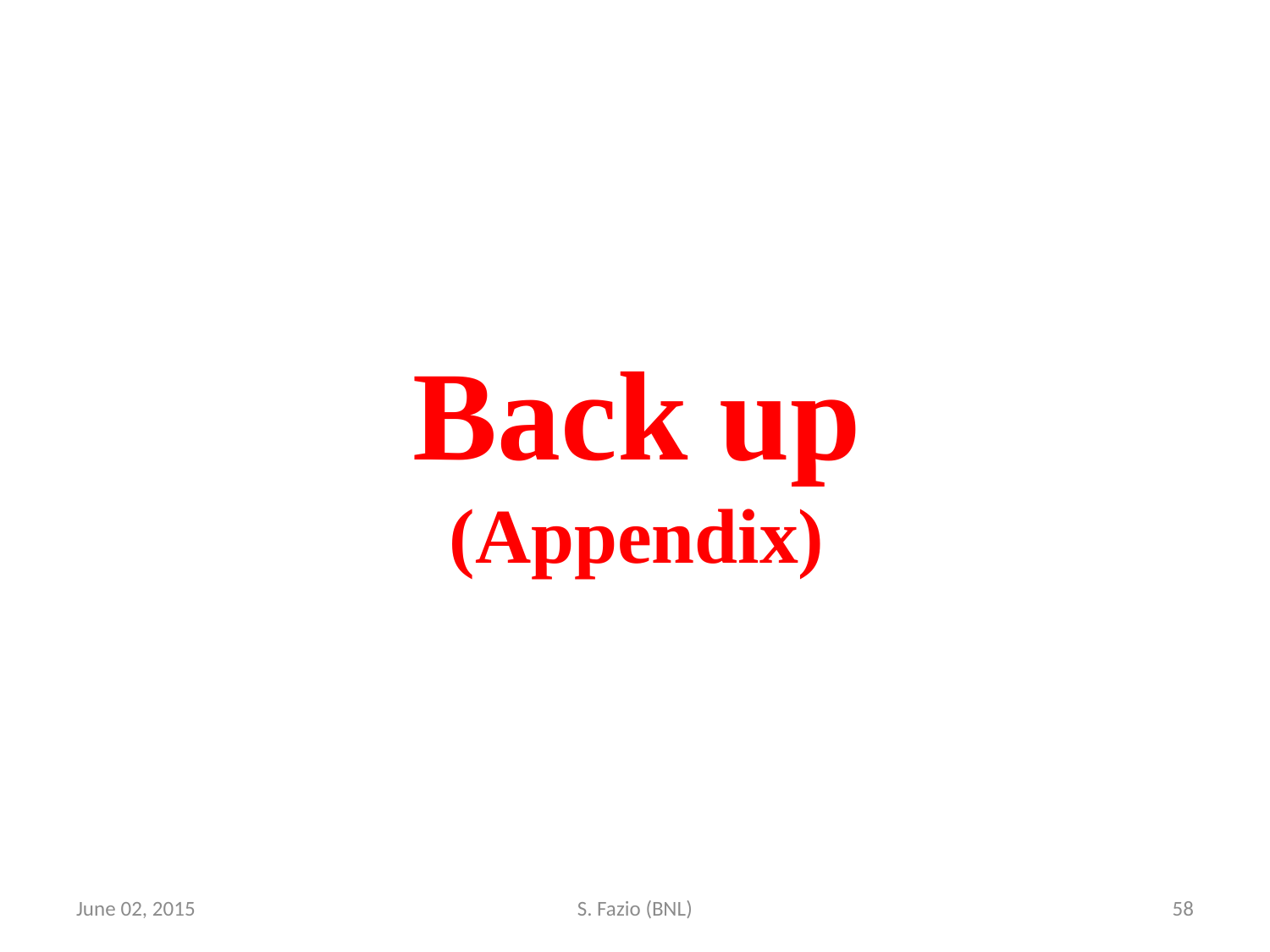

Back up
(Appendix)
June 02, 2015
S. Fazio (BNL)
58